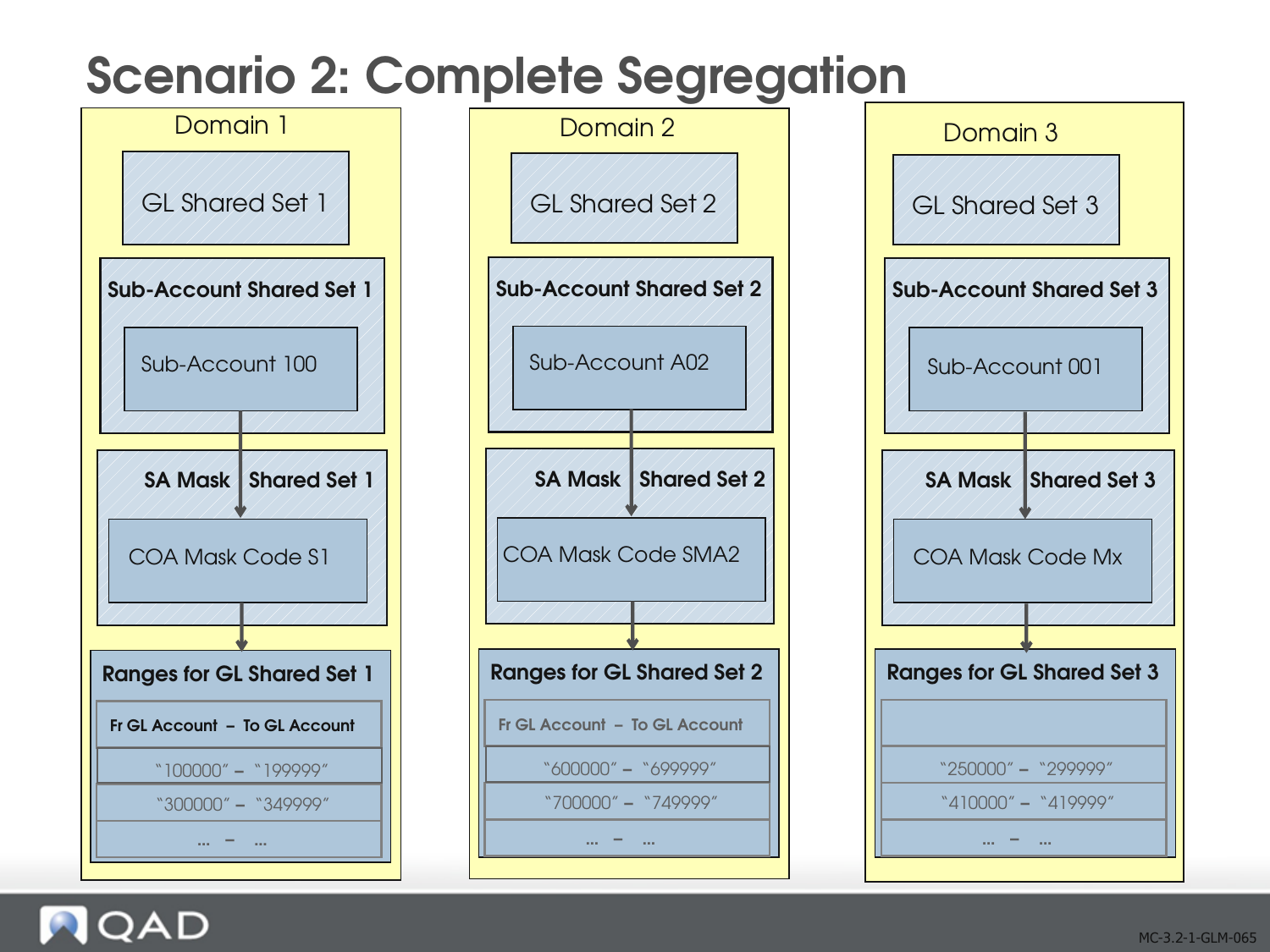

# Scenario 2: Complete Segregation

Domain 1
Domain 2

Domain 3

GL Shared Set 1

GL Shared Set 2

GL Shared Set 3

Sub-Account Shared Set 2
Sub-Account Shared Set 1
Sub-Account Shared Set 3

Sub-Account A02
Sub-Account 100
Sub-Account 100
Sub-Account 001

   SA Mask   Shared Set 2
     SA Mask   Shared Set 1
  SA Mask   Shared Set 3

COA Mask Code SMA2
COA Mask Code S1
COA Mask Code Mx

Ranges for GL Shared Set 2
Ranges for GL Shared Set 3
Ranges for GL Shared Set 1

Fr GL Account  –  To GL Account
Fr GL Account  –  To GL Account

“600000” –  “699999”
“250000” –  “299999”
“100000” –  “199999”

“700000” –  “749999”
“410000” –  “419999”
“300000” –  “349999”

…   –    …
…   –    …
…   –    …
Fr GL Account  –  To GL Account
MC-3.2-1-GLM-065
Complete Segregation